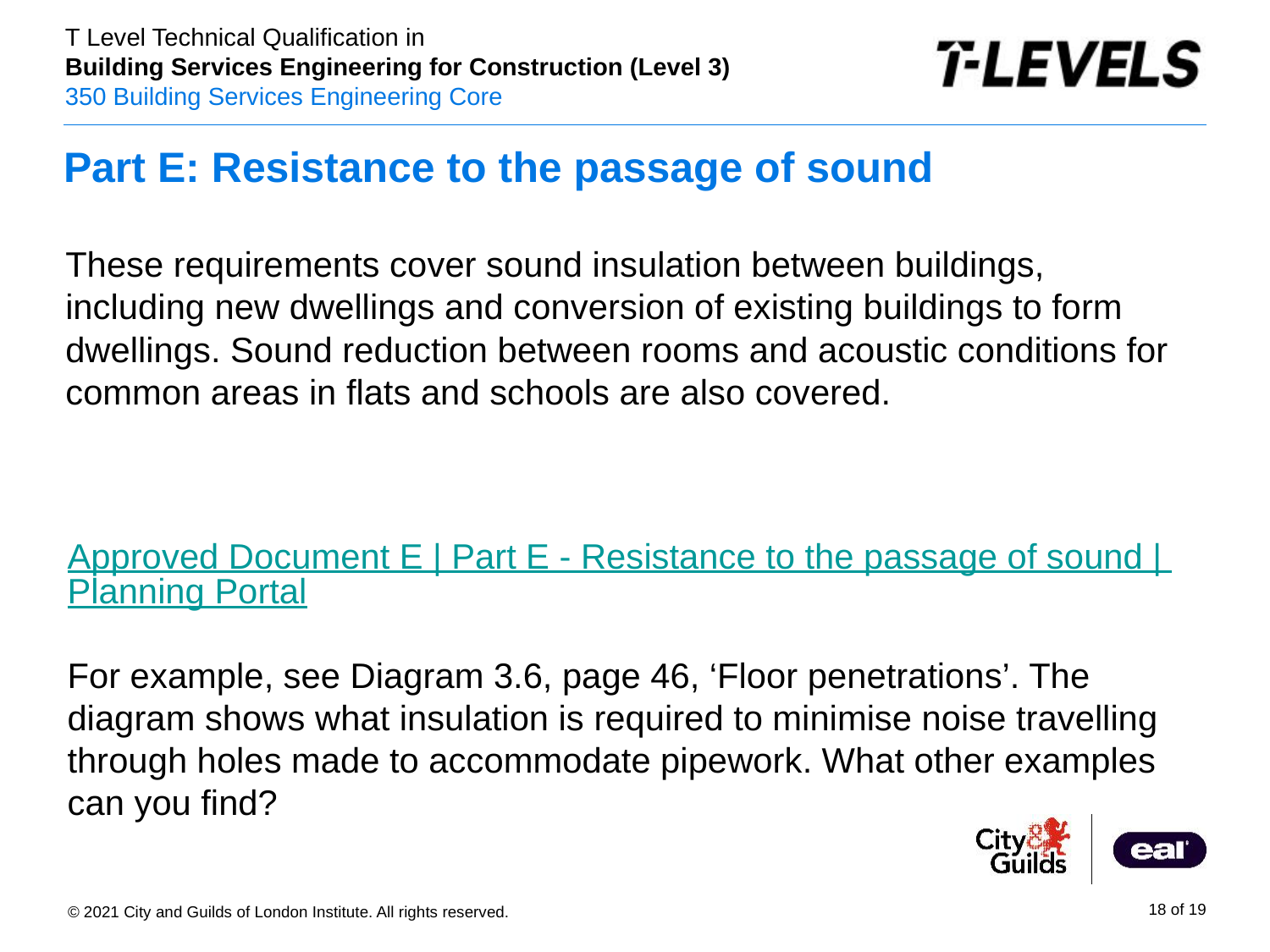

# Part E: Resistance to the passage of sound
These requirements cover sound insulation between buildings, including new dwellings and conversion of existing buildings to form dwellings. Sound reduction between rooms and acoustic conditions for common areas in flats and schools are also covered.
Approved Document E | Part E - Resistance to the passage of sound | Planning Portal

For example, see Diagram 3.6, page 46, ‘Floor penetrations’. The diagram shows what insulation is required to minimise noise travelling through holes made to accommodate pipework. What other examples can you find?